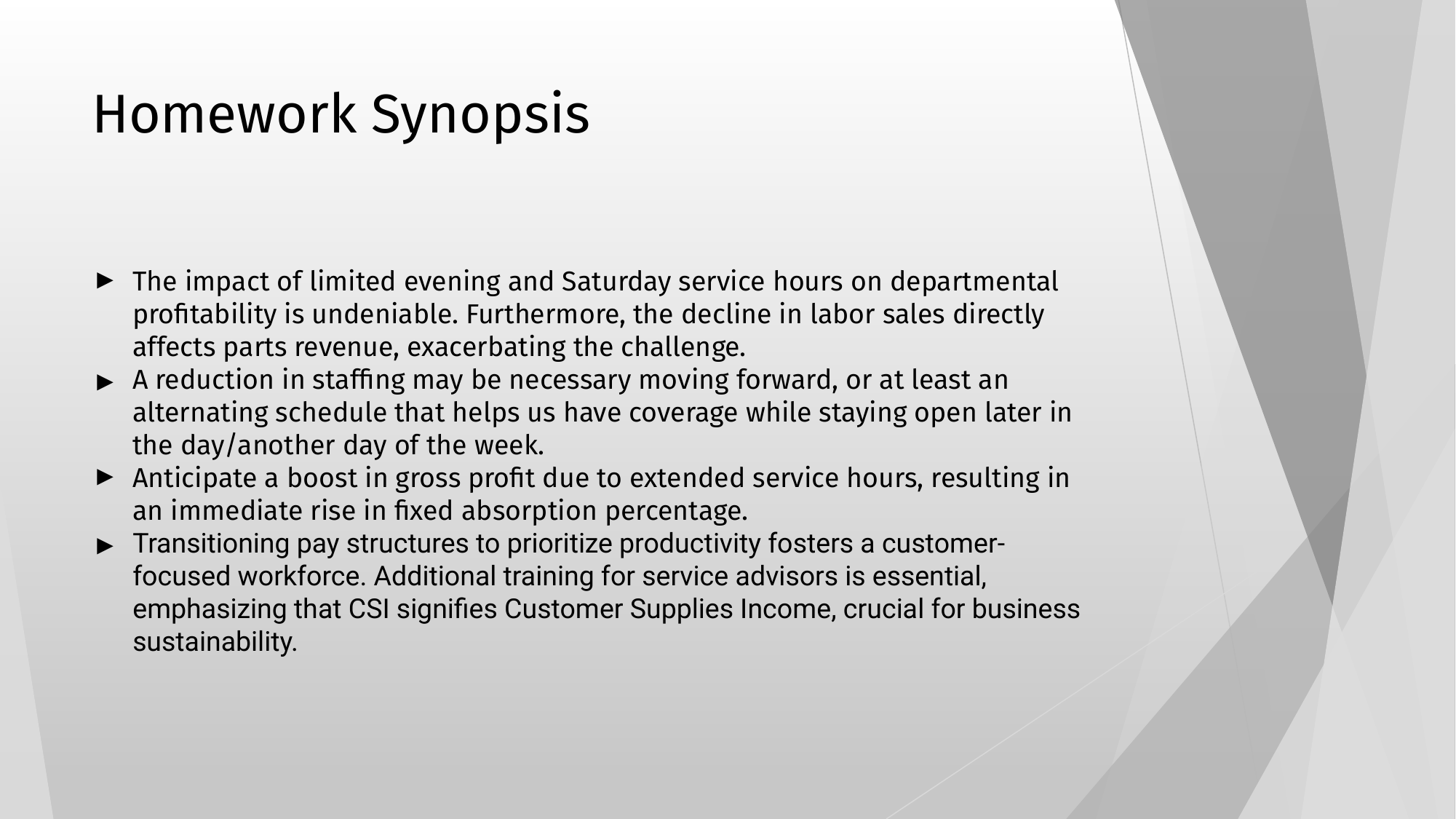

# Homework Synopsis
The impact of limited evening and Saturday service hours on departmental profitability is undeniable. Furthermore, the decline in labor sales directly affects parts revenue, exacerbating the challenge.
A reduction in staffing may be necessary moving forward, or at least an alternating schedule that helps us have coverage while staying open later in the day/another day of the week.
Anticipate a boost in gross profit due to extended service hours, resulting in an immediate rise in fixed absorption percentage.
Transitioning pay structures to prioritize productivity fosters a customer-focused workforce. Additional training for service advisors is essential, emphasizing that CSI signifies Customer Supplies Income, crucial for business sustainability.